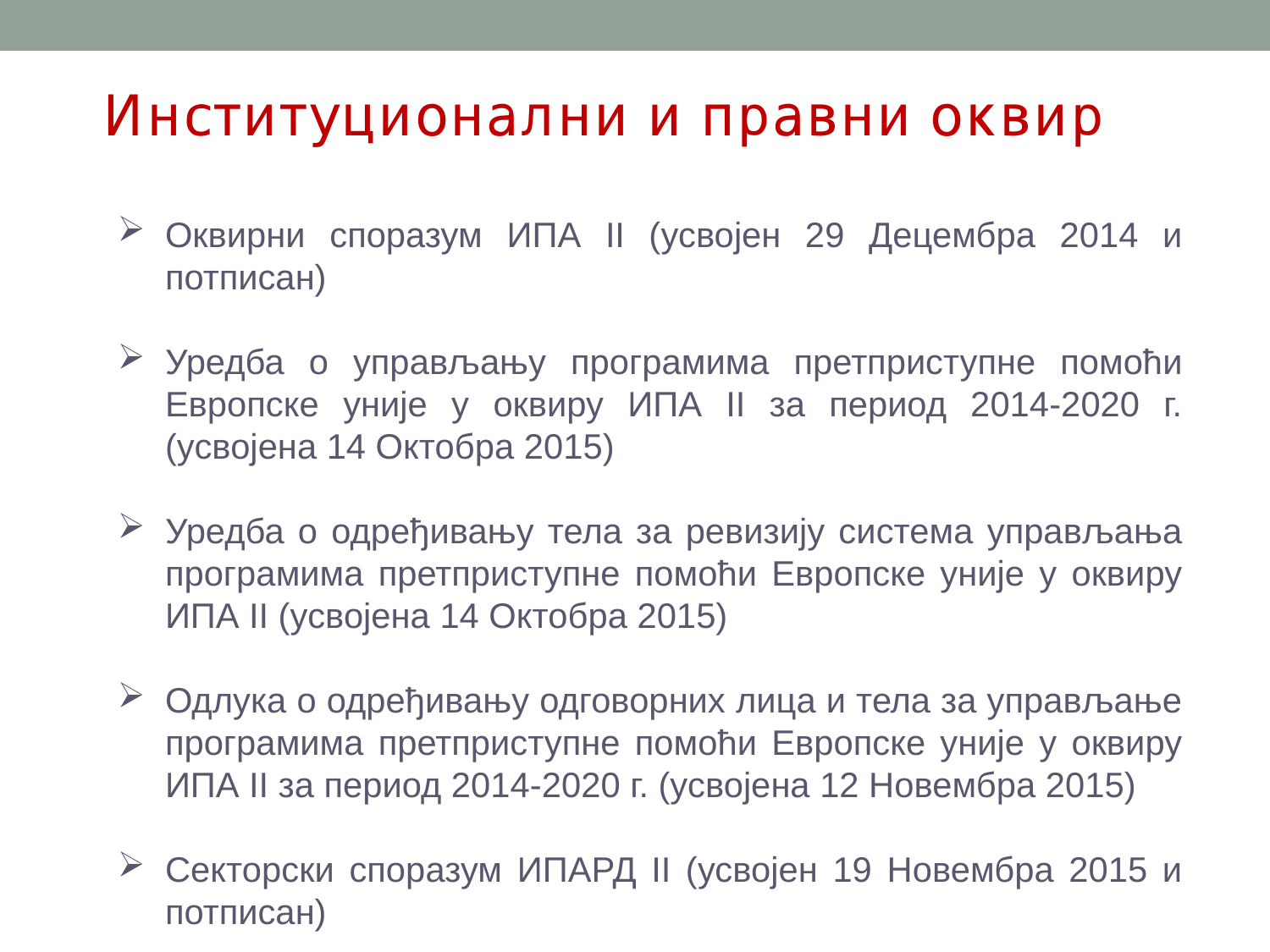

Институционални и правни оквир
Оквирни споразум ИПА II (усвојен 29 Децембра 2014 и потписан)

Уредба о управљању програмима претприступне помоћи Европске уније у оквиру ИПА II за период 2014-2020 г. (усвојена 14 Oктобра 2015)

Уредба о одређивању тела за ревизију система управљања програмима претприступне помоћи Европске уније у оквиру ИПА II (усвојена 14 Октобра 2015)

Одлука о одређивању одговорних лица и тела за управљање програмима претприступне помоћи Европске уније у оквиру ИПА II за период 2014-2020 г. (усвојена 12 Новембра 2015)

Секторски споразум ИПАРД II (усвојен 19 Новембра 2015 и потписан)